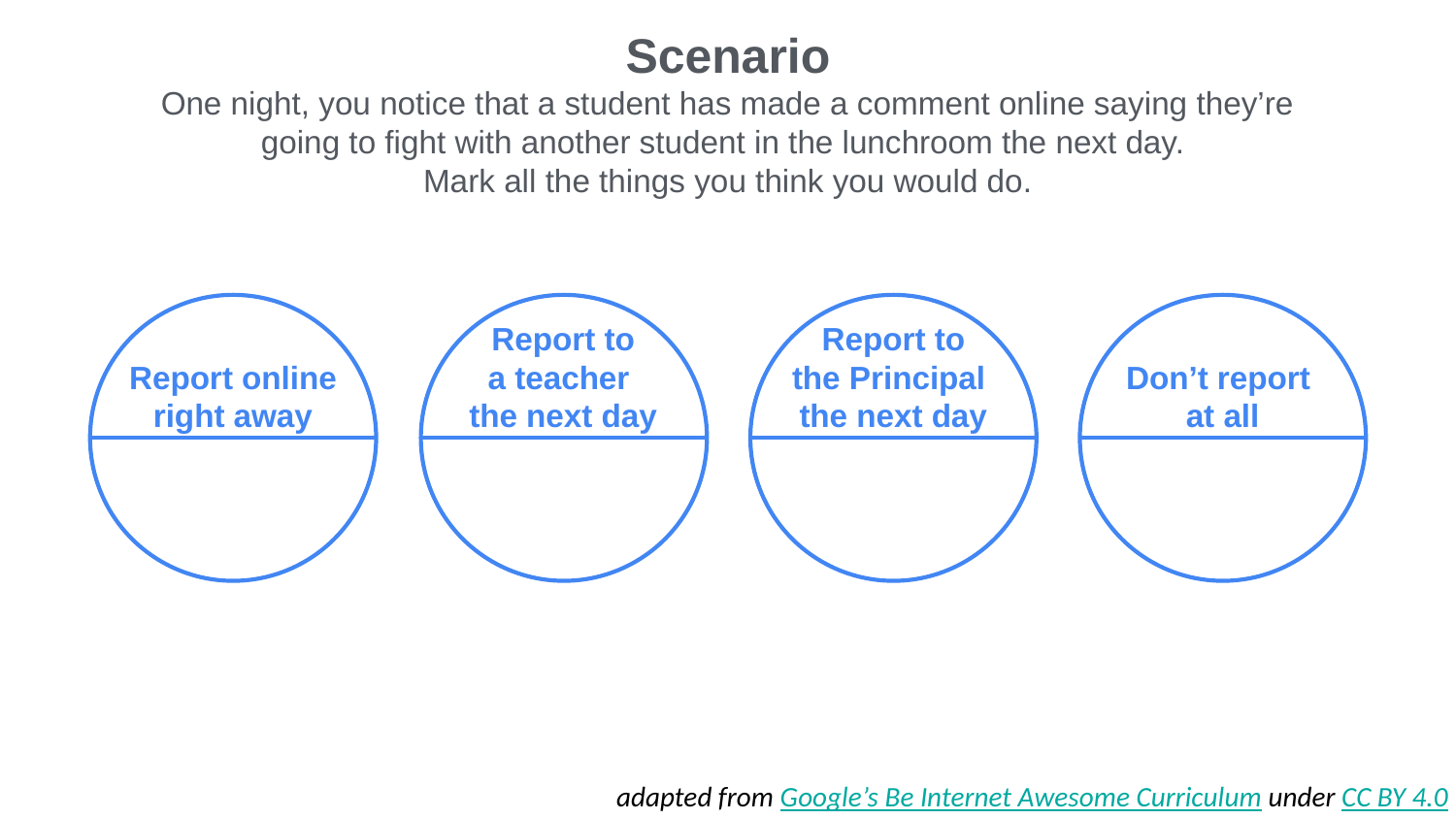

Scenario
One night, you notice that a student has made a comment online saying they’re going to fight with another student in the lunchroom the next day.
Mark all the things you think you would do.
Report online
right away
Report to
a teacher
the next day
Report to
the Principal
the next day
Don’t report
at all

adapted from Google’s Be Internet Awesome Curriculum under CC BY 4.0